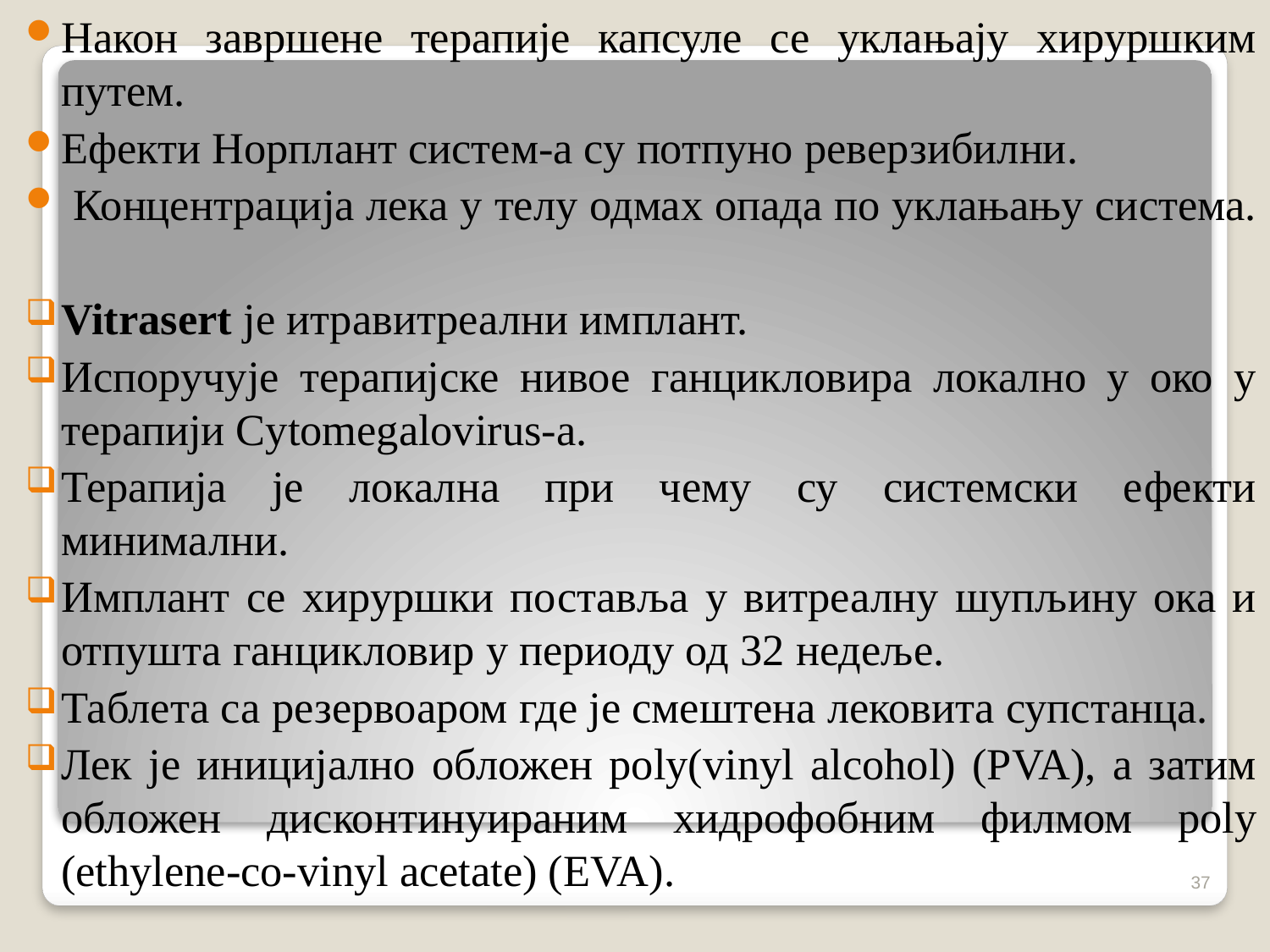

Након завршене терапије капсуле се уклањају хируршким путем.
Ефекти Норплант систем-а су потпуно реверзибилни.
 Концентрација лека у телу одмах опада по уклањању система.

Vitrasert је итравитреални имплант.
Испоручује терапијске нивое ганцикловира локално у око у терапији Cytomegalovirus-а.
Терапија је локална при чему су системски ефекти минимални.
Имплант се хируршки поставља у витреалну шупљину ока и отпушта ганцикловир у периоду од 32 недеље.
Таблета са резервоаром где је смештена лековита супстанца.
Лек је иницијално обложен poly(vinyl alcohol) (PVA), а затим обложен дисконтинуираним хидрофобним филмом poly (ethylene-co-vinyl acetate) (EVA).

37